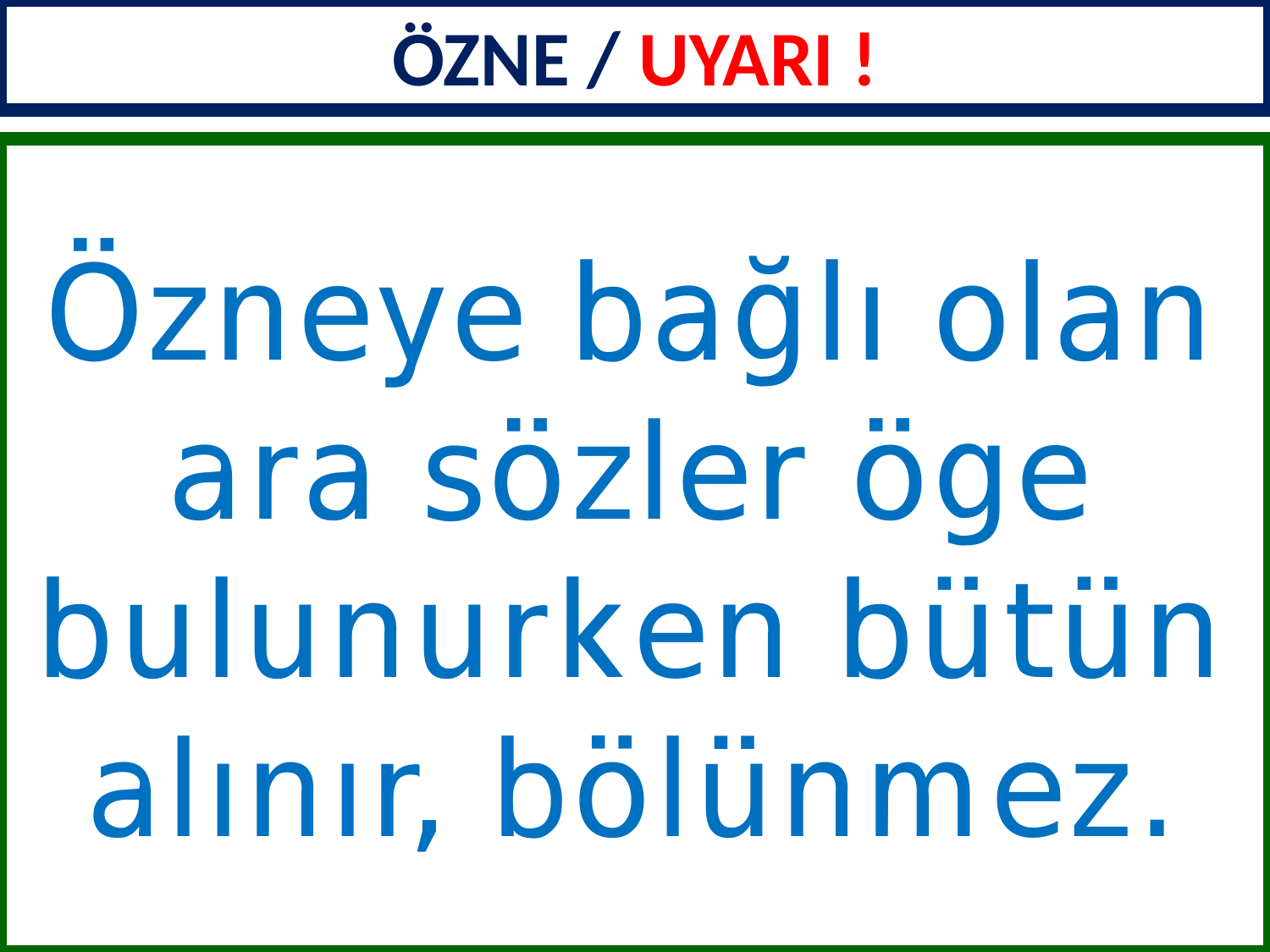

ÖZNE / UYARI !
Özneye bağlı olan ara sözler öge bulunurken bütün alınır, bölünmez.